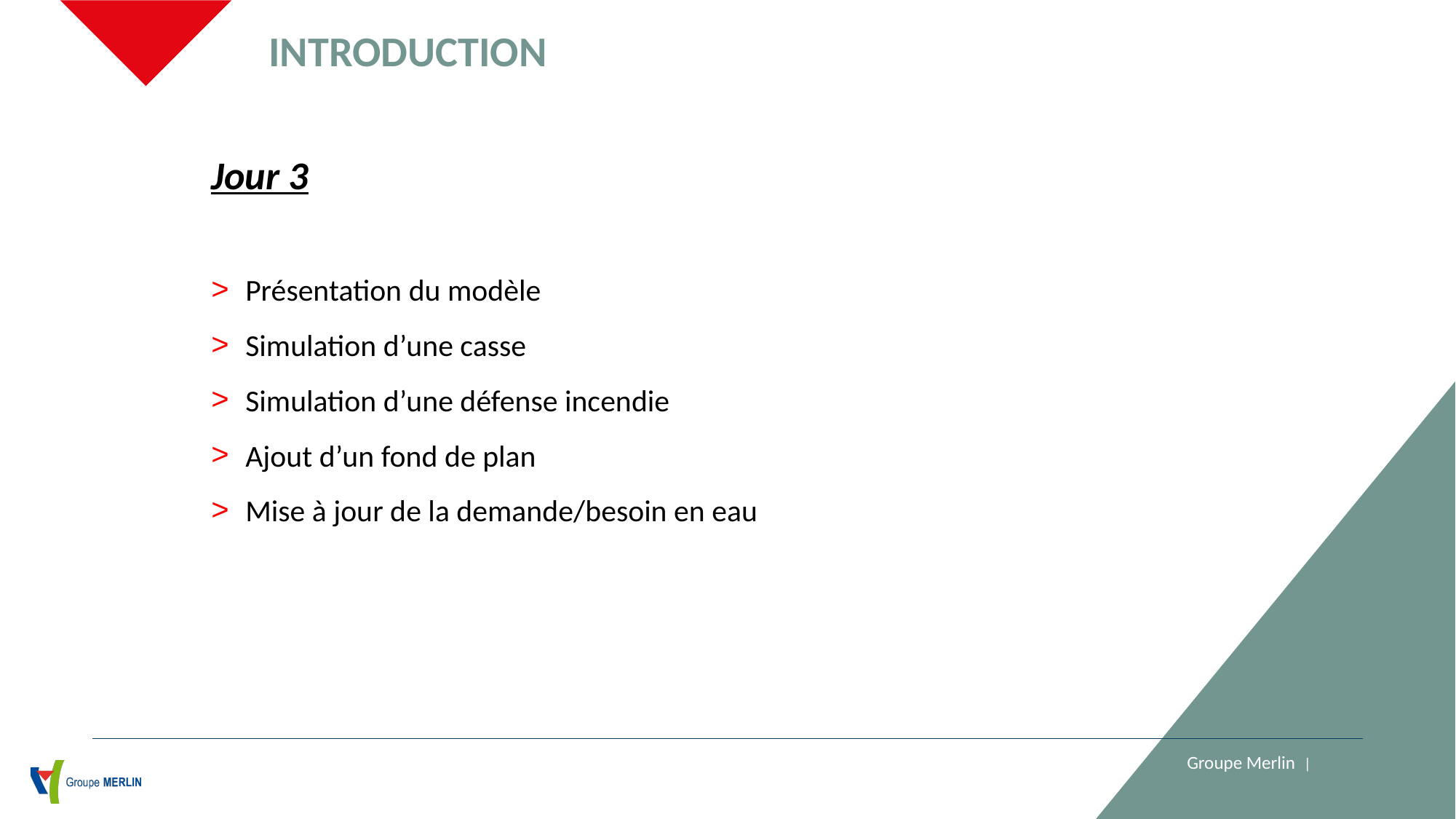

INTRODUCTION
Jour 3

Présentation du modèle
Simulation d’une casse
Simulation d’une défense incendie
Ajout d’un fond de plan
Mise à jour de la demande/besoin en eau